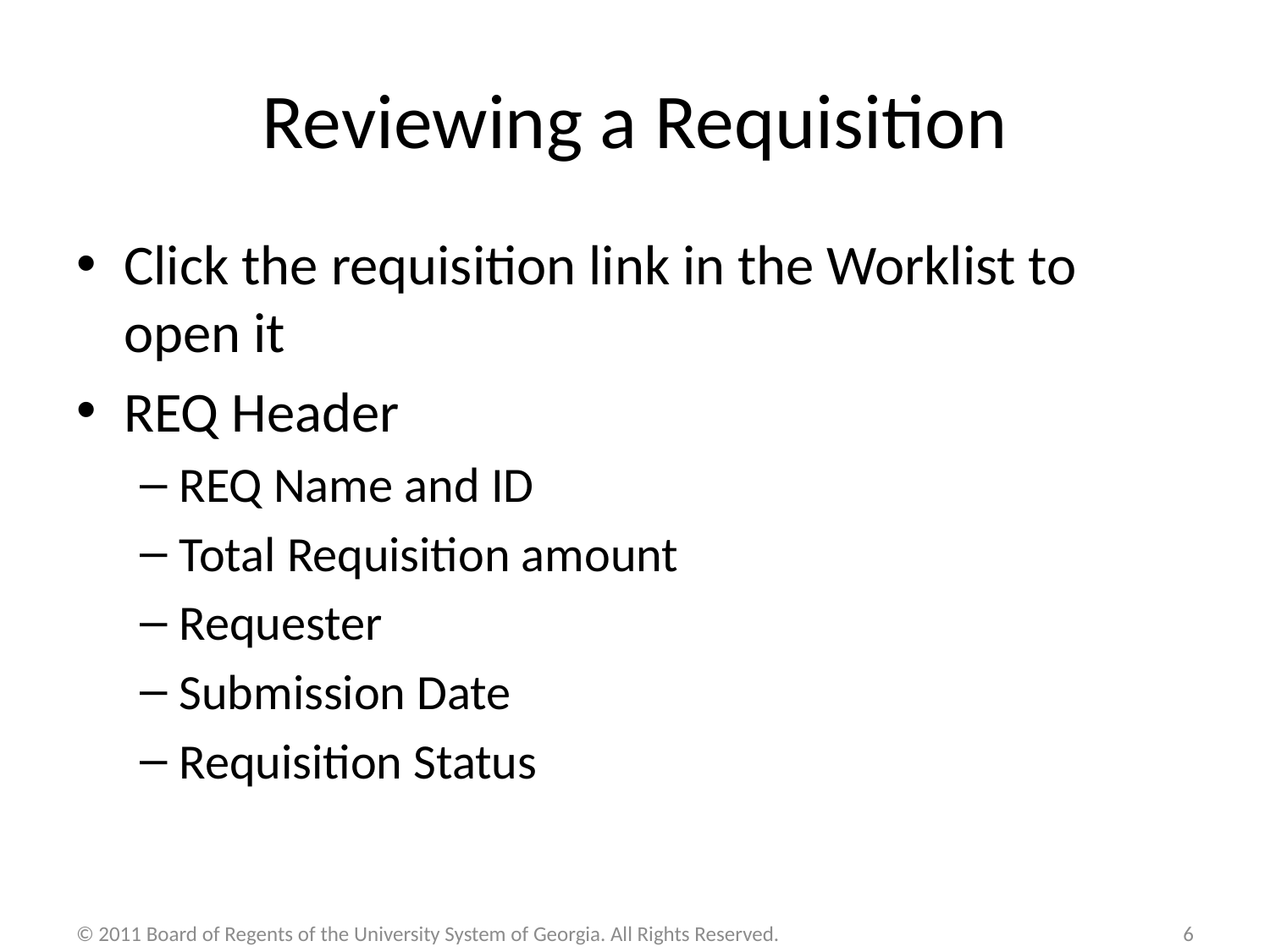

# Reviewing a Requisition
Click the requisition link in the Worklist to open it
REQ Header
REQ Name and ID
Total Requisition amount
Requester
Submission Date
Requisition Status
© 2011 Board of Regents of the University System of Georgia. All Rights Reserved.
6